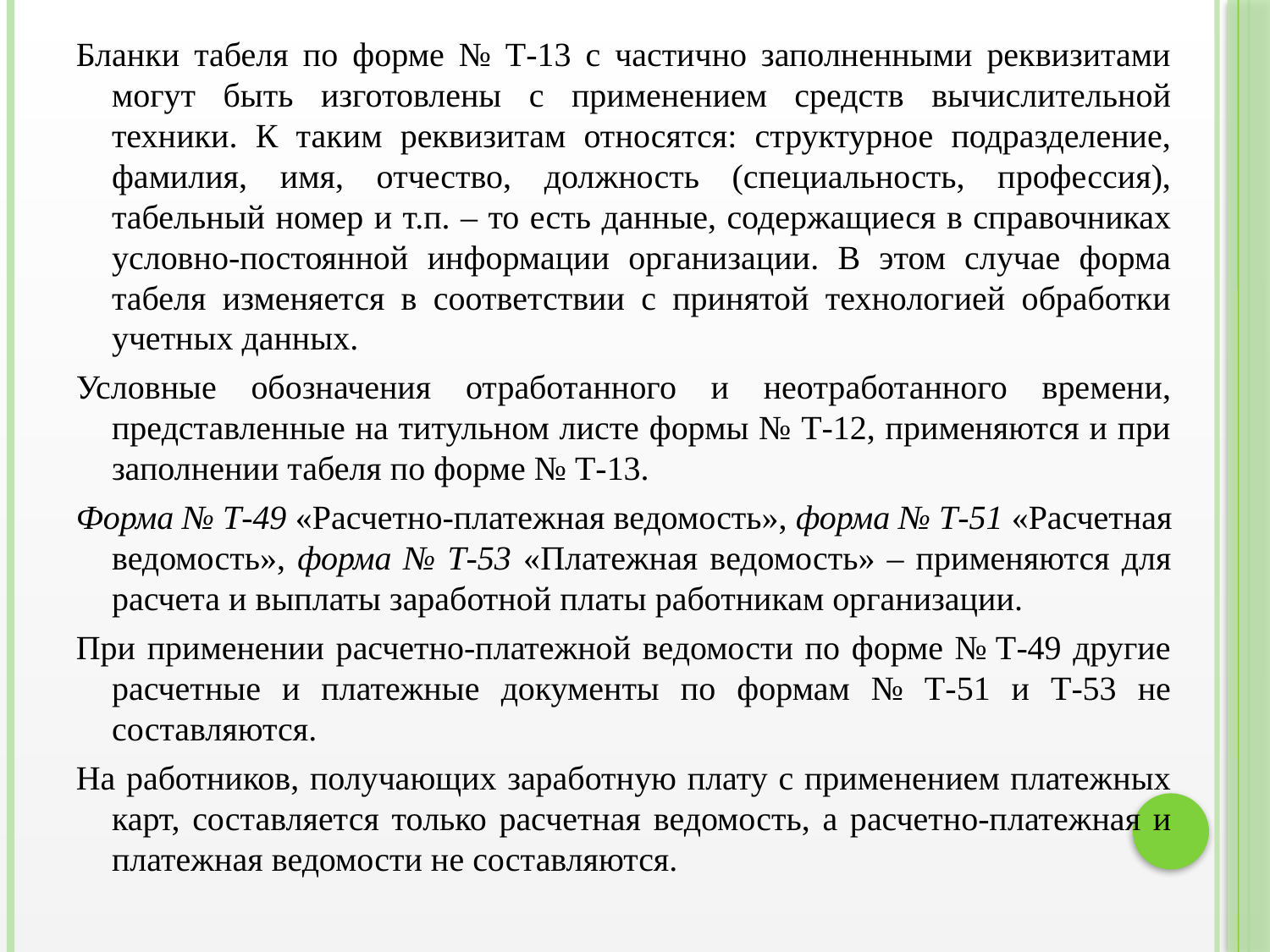

Бланки табеля по форме № Т-13 с частично заполненными реквизитами могут быть изготовлены с применением средств вычислительной техники. К таким реквизитам относятся: структурное подразделение, фамилия, имя, отчество, должность (специальность, профессия), табельный номер и т.п. – то есть данные, содержащиеся в справочниках условно-постоянной информации организации. В этом случае форма табеля изменяется в соответствии с принятой технологией обработки учетных данных.
Условные обозначения отработанного и неотработанного времени, представленные на титульном листе формы № Т-12, применяются и при заполнении табеля по форме № Т-13.
Форма № Т-49 «Расчетно-платежная ведомость», форма № Т-51 «Расчетная ведомость», форма № Т-53 «Платежная ведомость» – применяются для расчета и выплаты заработной платы работникам организации.
При применении расчетно-платежной ведомости по форме № Т-49 другие расчетные и платежные документы по формам № Т-51 и Т-53 не составляются.
На работников, получающих заработную плату с применением платежных карт, составляется только расчетная ведомость, а расчетно-платежная и платежная ведомости не составляются.